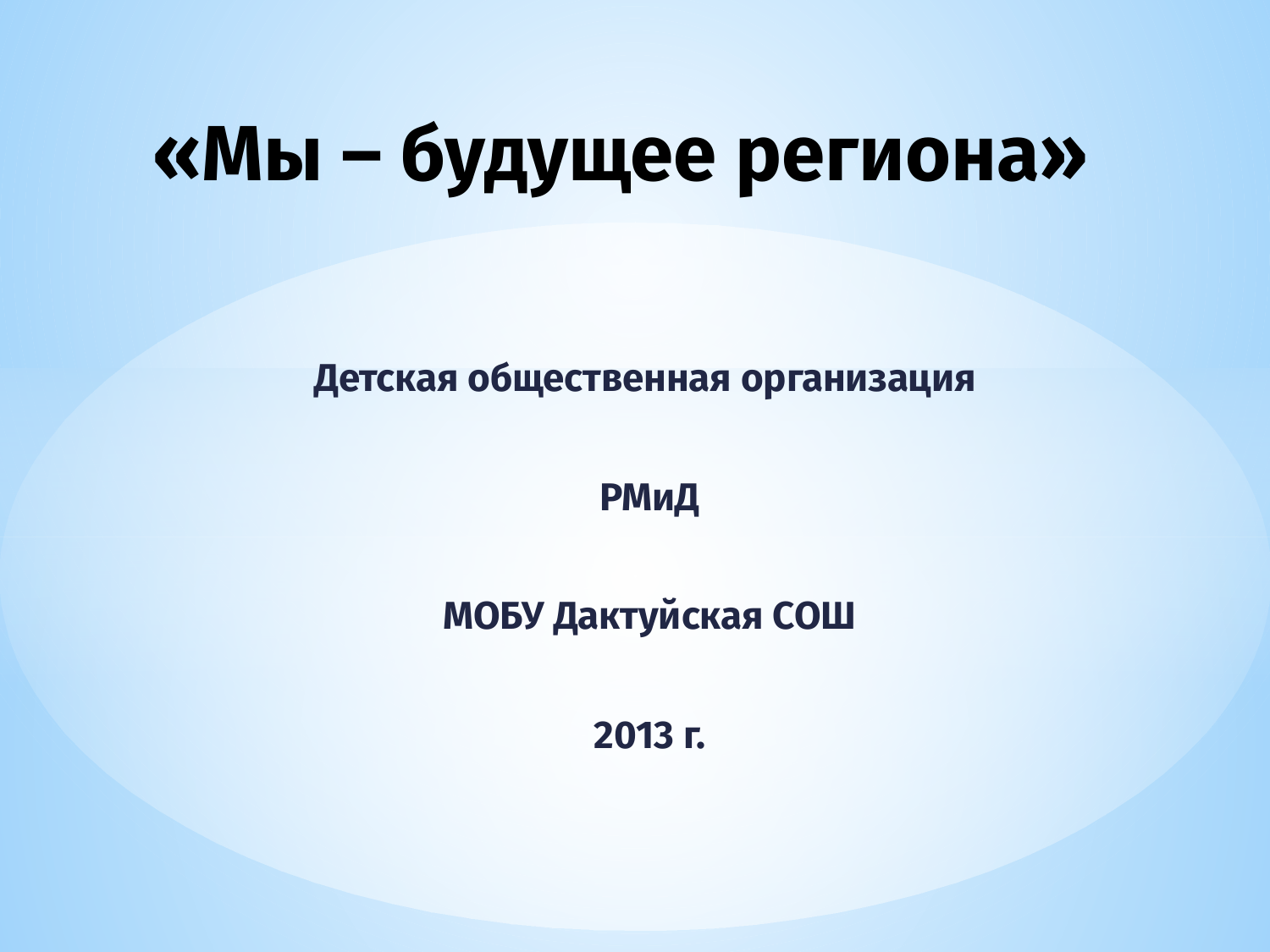

# «Мы – будущее региона»
Детская общественная организация

РМиД

МОБУ Дактуйская СОШ

2013 г.